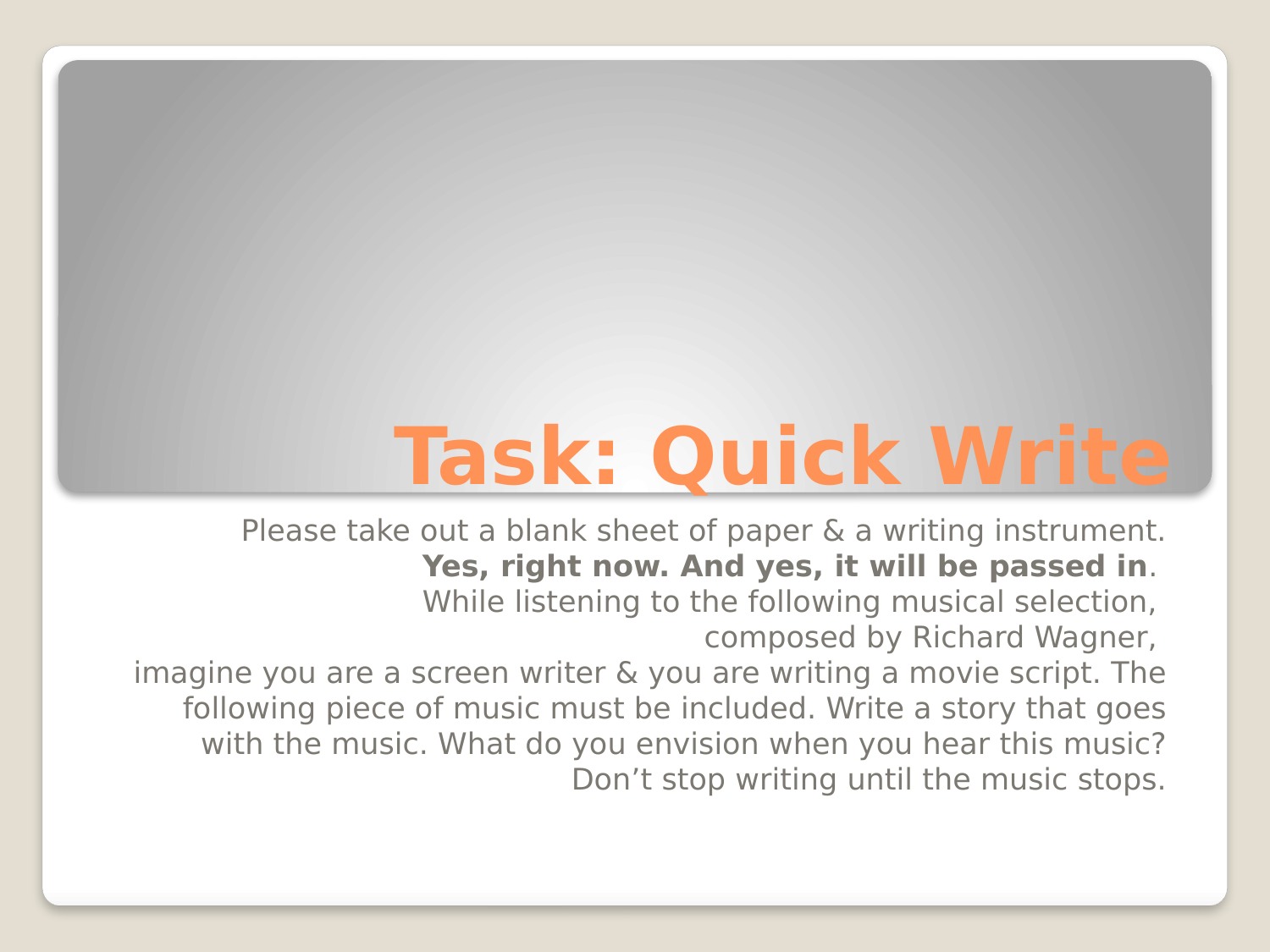

# Task: Quick Write
Please take out a blank sheet of paper & a writing instrument.
Yes, right now. And yes, it will be passed in.
While listening to the following musical selection,
composed by Richard Wagner,
imagine you are a screen writer & you are writing a movie script. The following piece of music must be included. Write a story that goes with the music. What do you envision when you hear this music?
Don’t stop writing until the music stops.